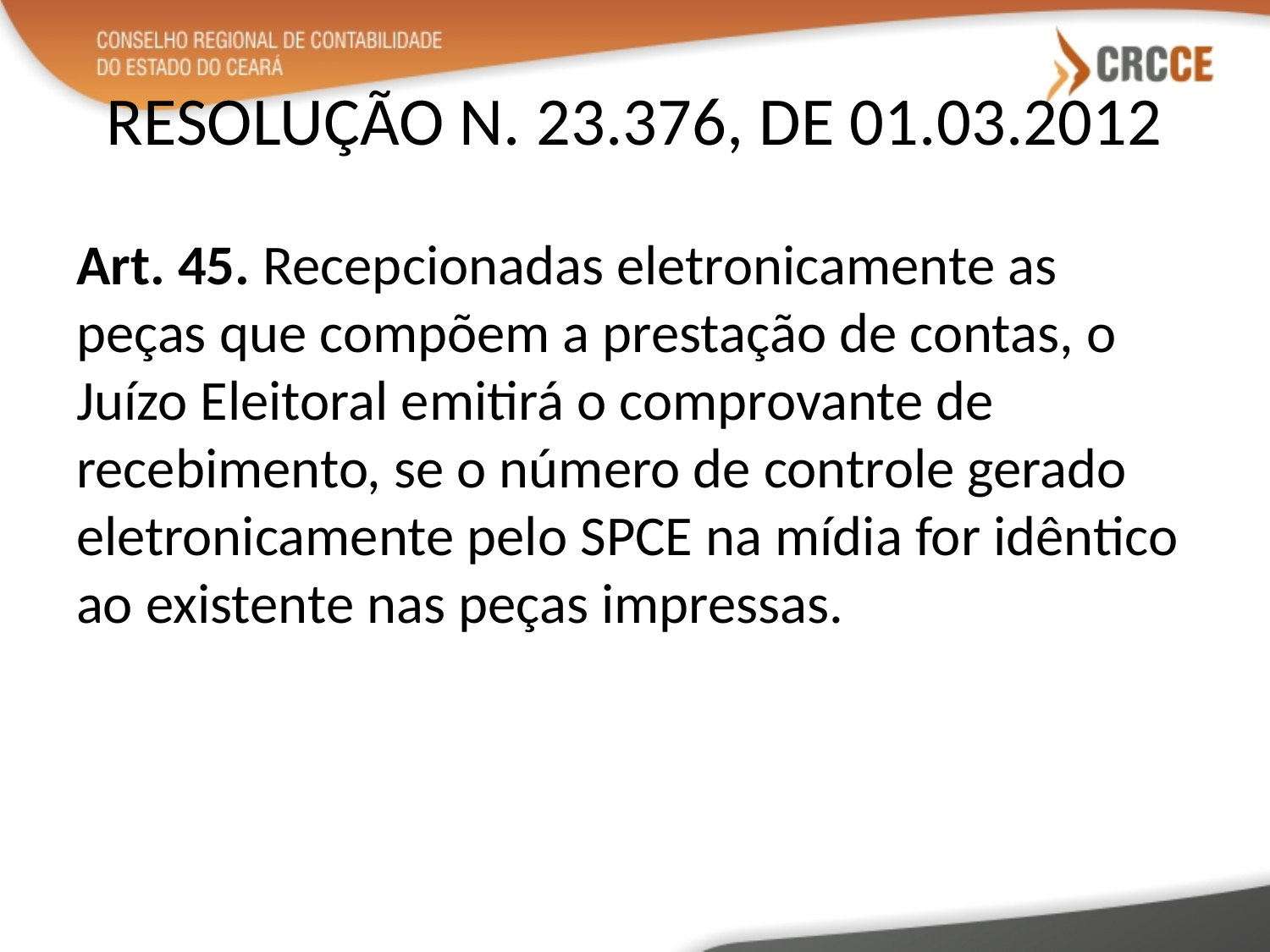

# RESOLUÇÃO N. 23.376, DE 01.03.2012
Art. 45. Recepcionadas eletronicamente as peças que compõem a prestação de contas, o Juízo Eleitoral emitirá o comprovante de recebimento, se o número de controle gerado eletronicamente pelo SPCE na mídia for idêntico ao existente nas peças impressas.